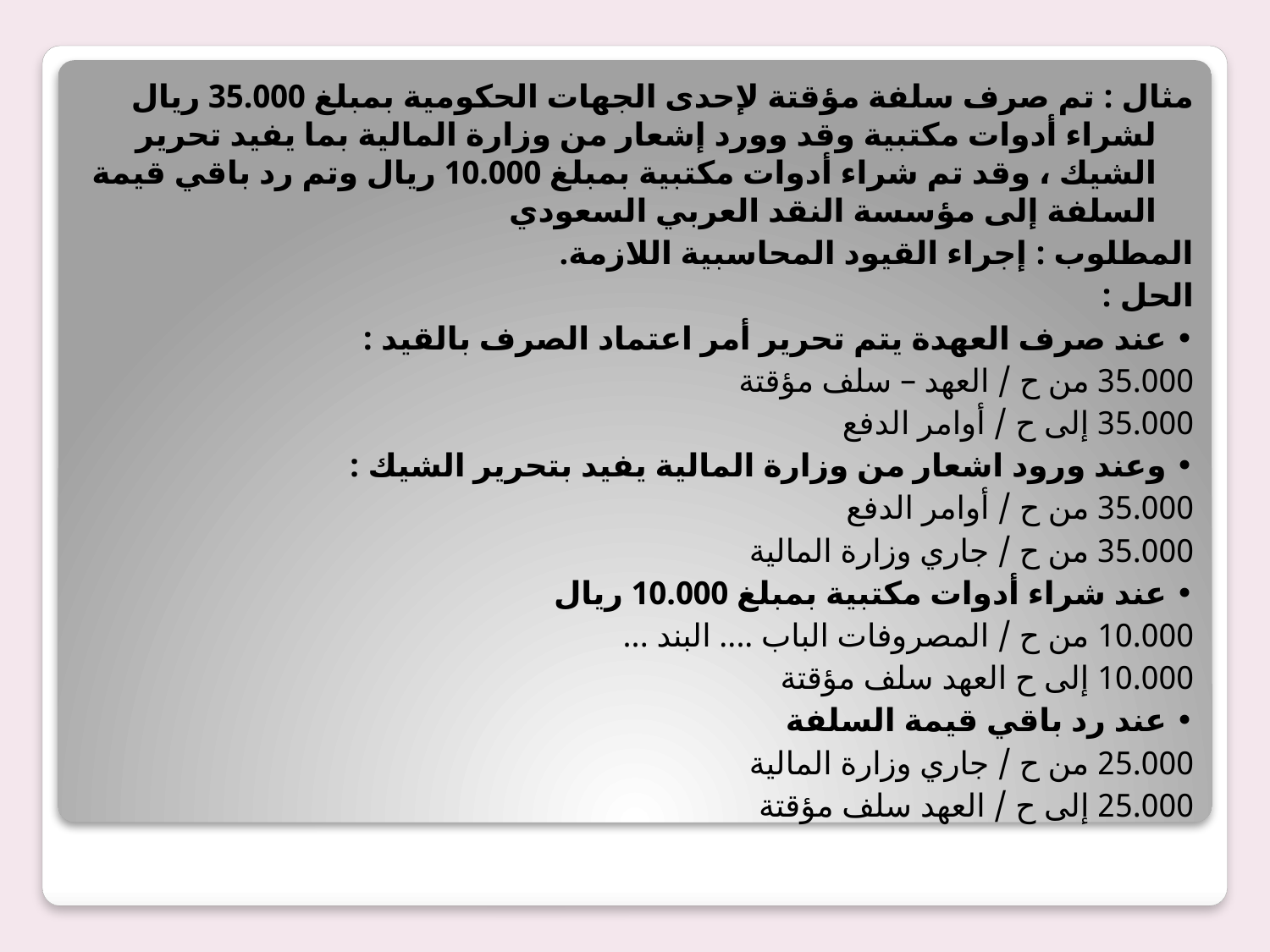

مثال : تم صرف سلفة مؤقتة لإحدى الجهات الحكومية بمبلغ 35.000 ريال لشراء أدوات مكتبية وقد وورد إشعار من وزارة المالية بما يفيد تحرير الشيك ، وقد تم شراء أدوات مكتبية بمبلغ 10.000 ريال وتم رد باقي قيمة السلفة إلى مؤسسة النقد العربي السعودي
المطلوب : إجراء القيود المحاسبية اللازمة.
الحل :
• عند صرف العهدة يتم تحرير أمر اعتماد الصرف بالقيد :
35.000 من ح / العهد – سلف مؤقتة
35.000 إلى ح / أوامر الدفع
• وعند ورود اشعار من وزارة المالية يفيد بتحرير الشيك :
35.000 من ح / أوامر الدفع
35.000 من ح / جاري وزارة المالية
• عند شراء أدوات مكتبية بمبلغ 10.000 ريال
10.000 من ح / المصروفات الباب .... البند ...
10.000 إلى ح العهد سلف مؤقتة
• عند رد باقي قيمة السلفة
25.000 من ح / جاري وزارة المالية
25.000 إلى ح / العهد سلف مؤقتة